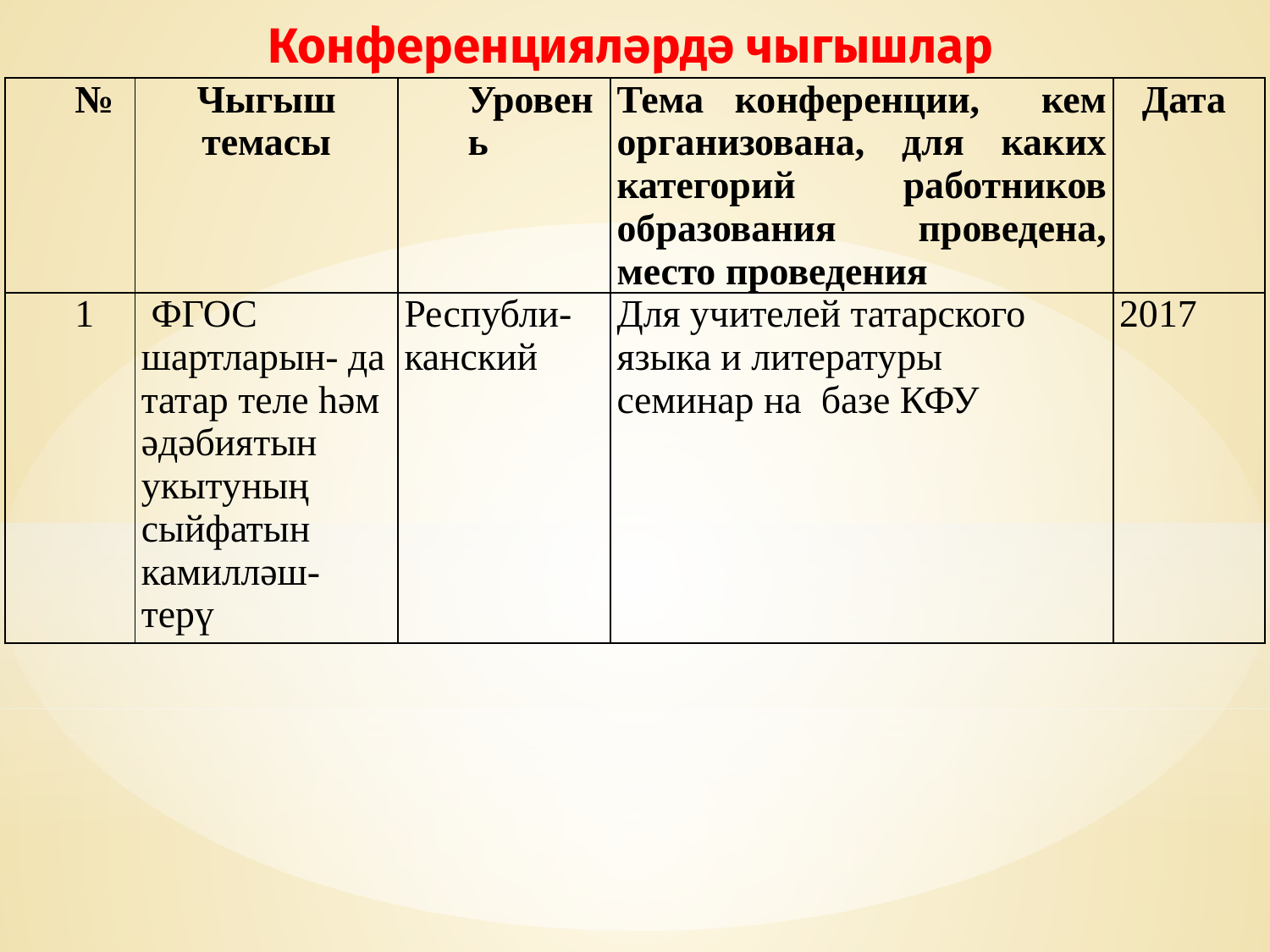

Конференцияләрдә чыгышлар
| № | Чыгыш темасы | Уровень | Тема конференции, кем организована, для каких категорий работников образования проведена, место проведения | Дата |
| --- | --- | --- | --- | --- |
| 1 | ФГОС шартларын- да татар теле һәм әдәбиятын укытуның сыйфатын камилләш-терү | Республи-канский | Для учителей татарского языка и литературы семинар на базе КФУ | 2017 |